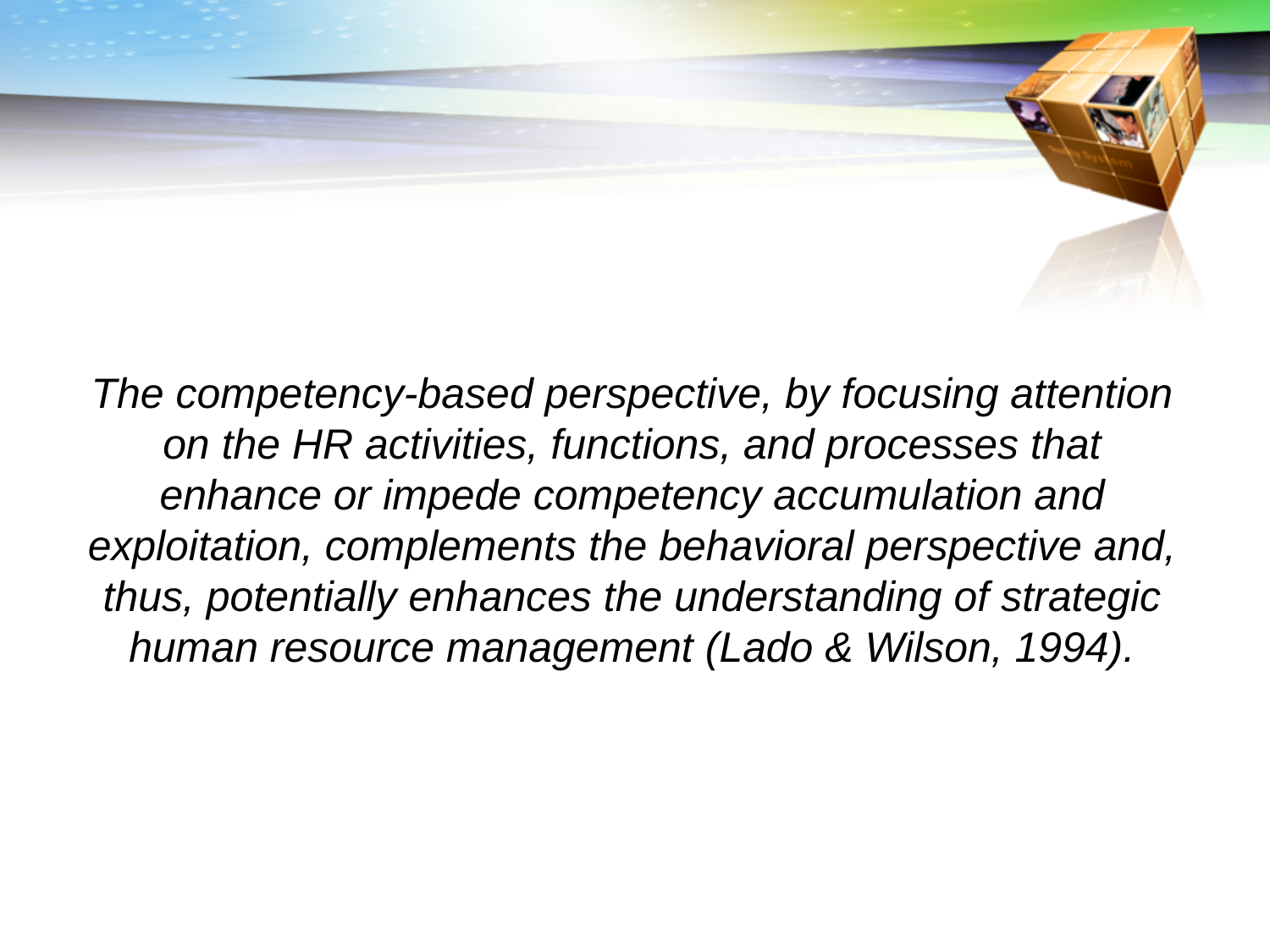

#
The competency-based perspective, by focusing attention on the HR activities, functions, and processes that enhance or impede competency accumulation and exploitation, complements the behavioral perspective and, thus, potentially enhances the understanding of strategic human resource management (Lado & Wilson, 1994).